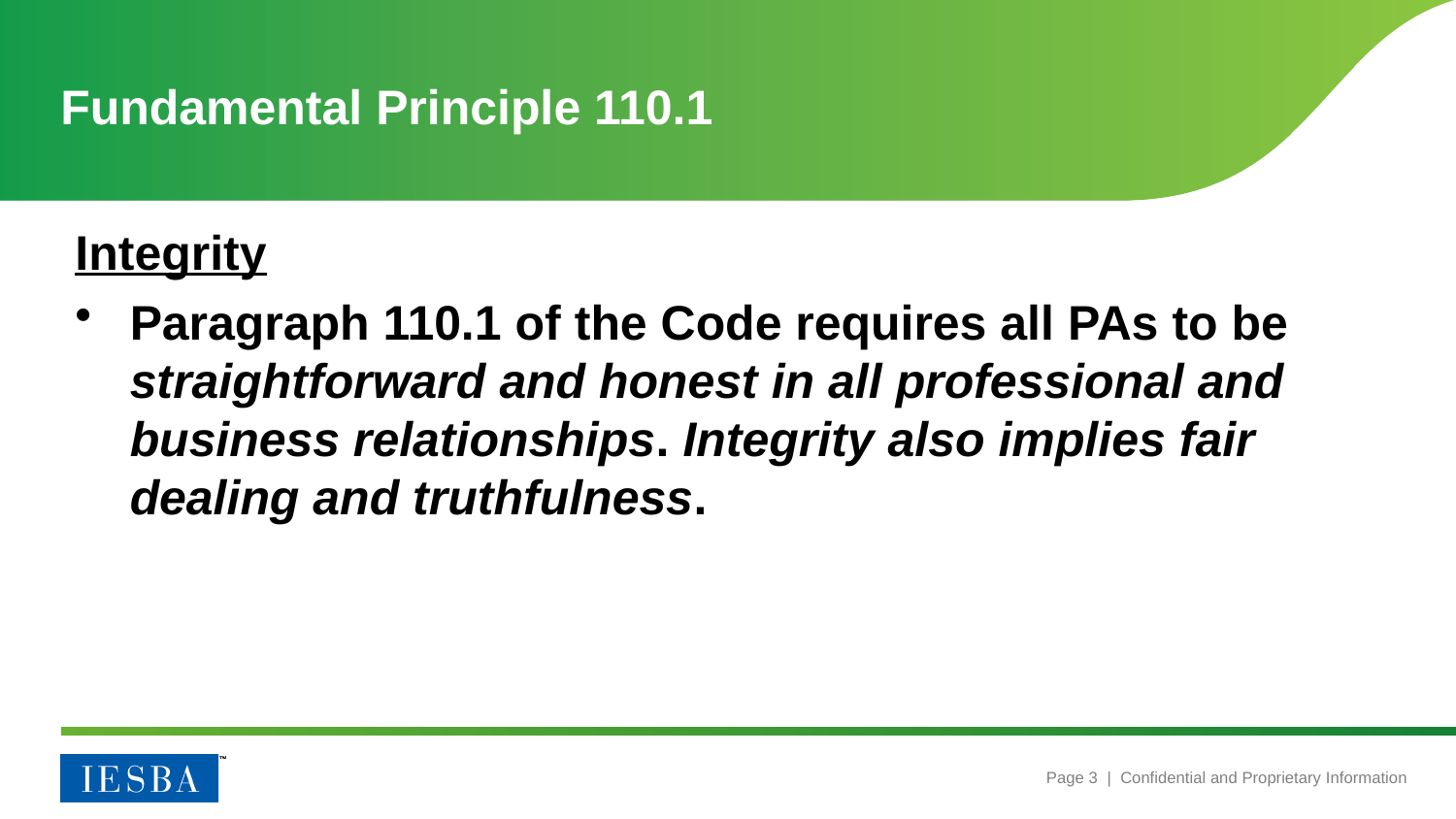

# Fundamental Principle 110.1
Integrity
Paragraph 110.1 of the Code requires all PAs to be straightforward and honest in all professional and business relationships. Integrity also implies fair dealing and truthfulness.